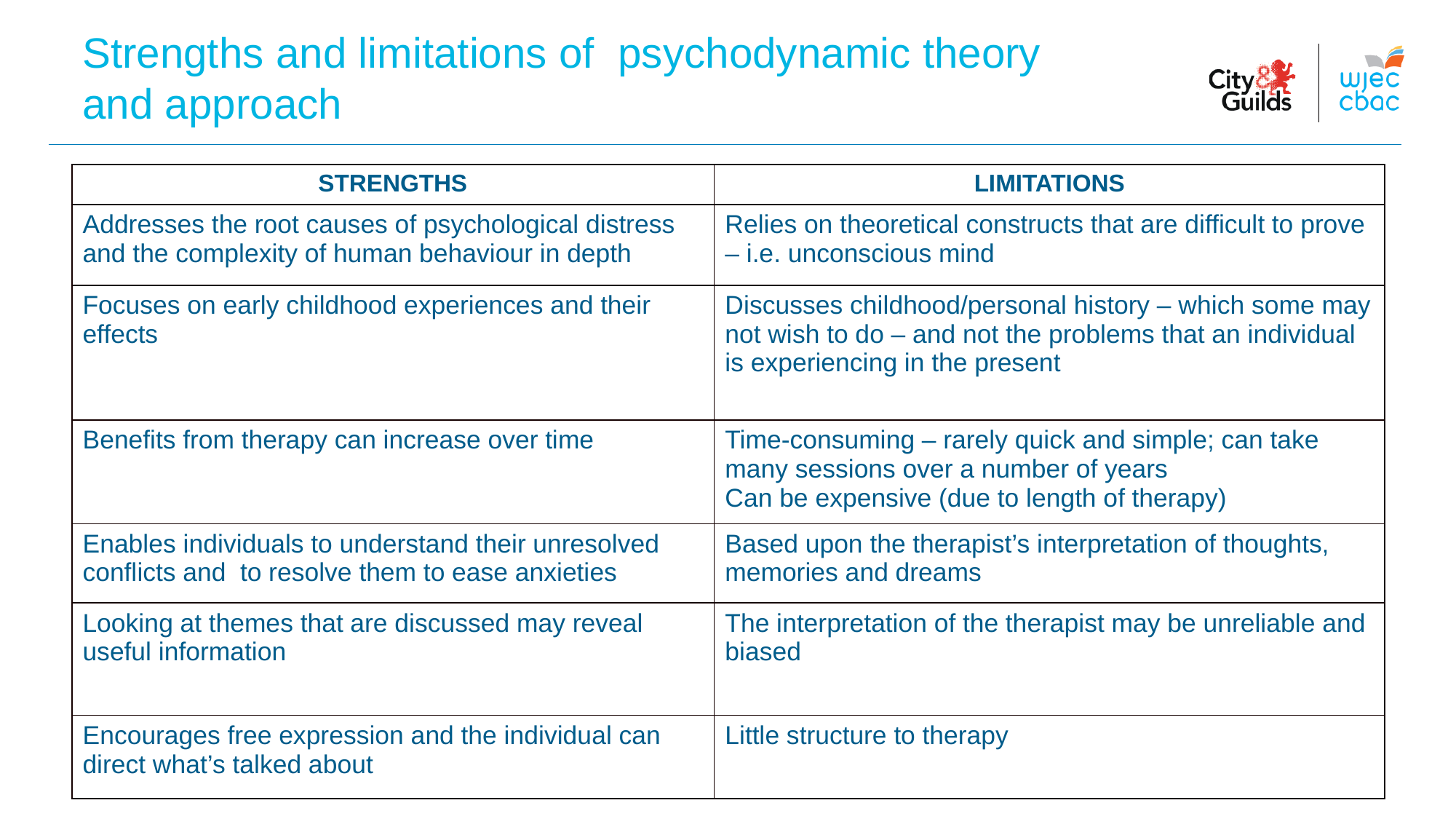

Strengths and limitations of  psychodynamic theory and approach
| STRENGTHS | LIMITATIONS |
| --- | --- |
| Addresses the root causes of psychological distress and the complexity of human behaviour in depth | Relies on theoretical constructs that are difficult to prove – i.e. unconscious mind |
| Focuses on early childhood experiences and their effects | Discusses childhood/personal history – which some may not wish to do – and not the problems that an individual is experiencing in the present |
| Benefits from therapy can increase over time | Time-consuming – rarely quick and simple; can take many sessions over a number of years Can be expensive (due to length of therapy) |
| Enables individuals to understand their unresolved conflicts and to resolve them to ease anxieties | Based upon the therapist’s interpretation of thoughts, memories and dreams |
| Looking at themes that are discussed may reveal useful information | The interpretation of the therapist may be unreliable and biased |
| Encourages free expression and the individual can direct what’s talked about | Little structure to therapy |